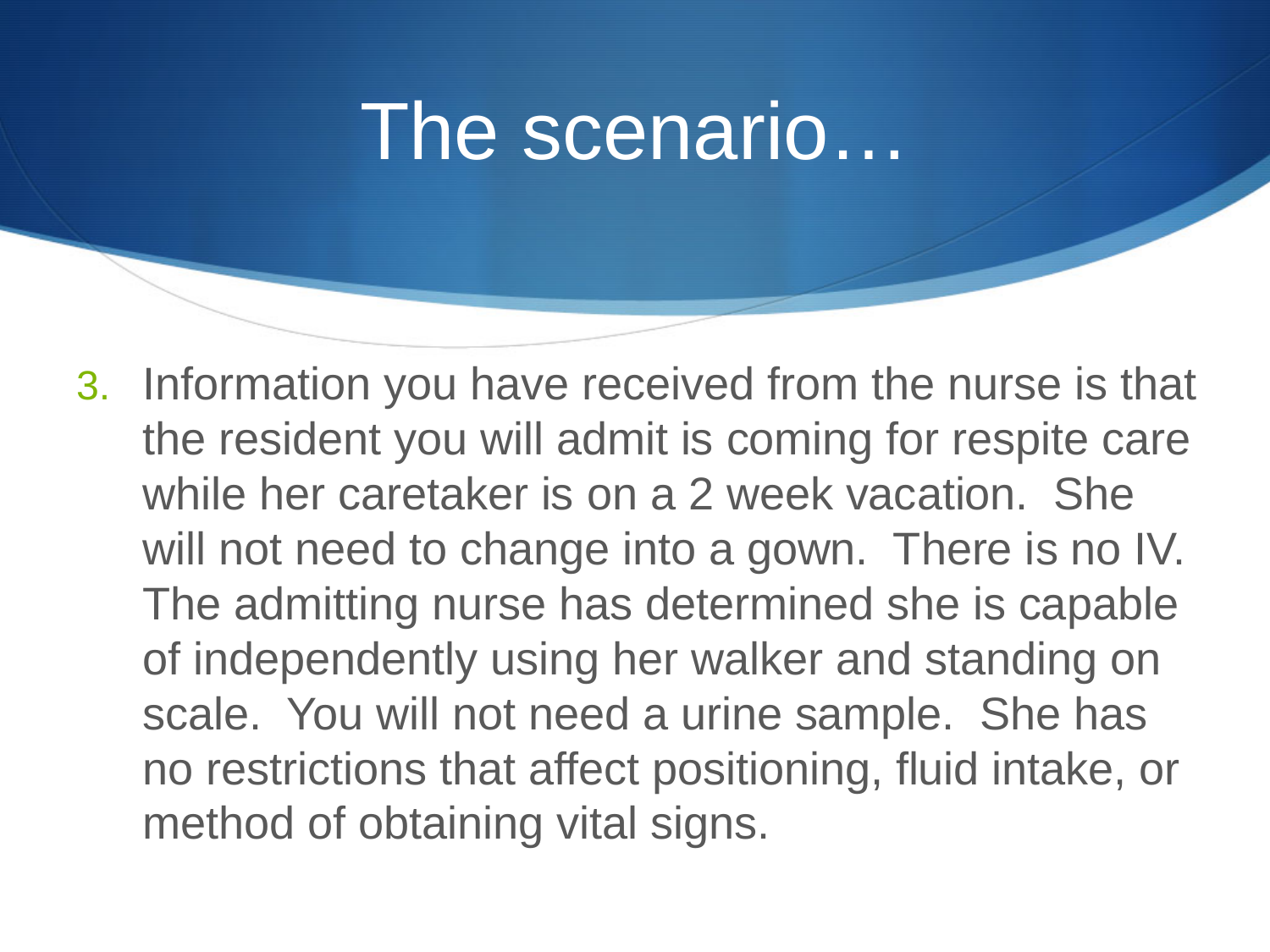

# The scenario…
Information you have received from the nurse is that the resident you will admit is coming for respite care while her caretaker is on a 2 week vacation.  She will not need to change into a gown.  There is no IV.  The admitting nurse has determined she is capable of independently using her walker and standing on scale.  You will not need a urine sample.  She has no restrictions that affect positioning, fluid intake, or method of obtaining vital signs.